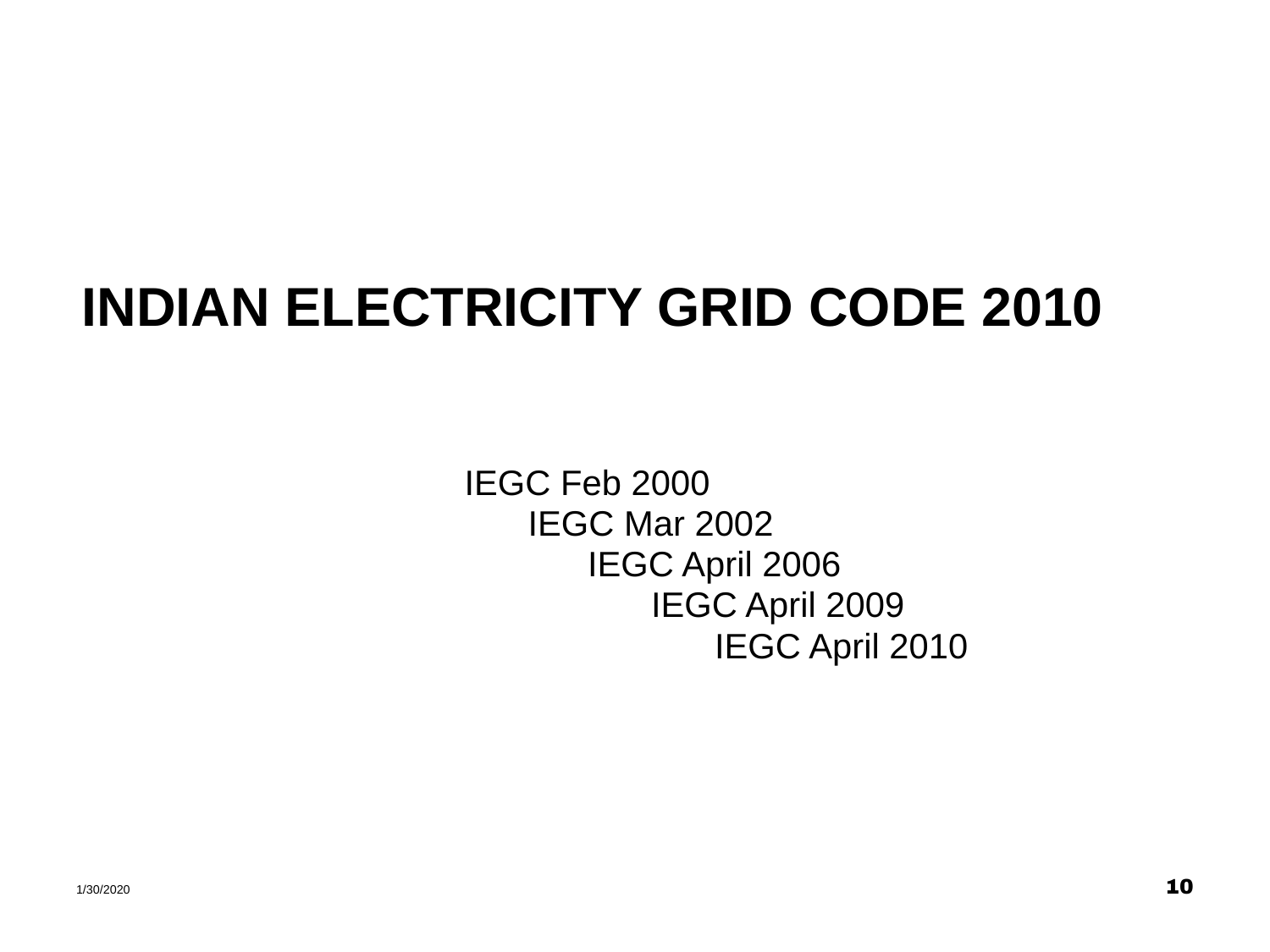

# INDIAN ELECTRICITY GRID CODE 2010

IEGC Feb 2000
	IEGC Mar 2002
		IEGC April 2006
			IEGC April 2009
				IEGC April 2010
1/30/2020
10